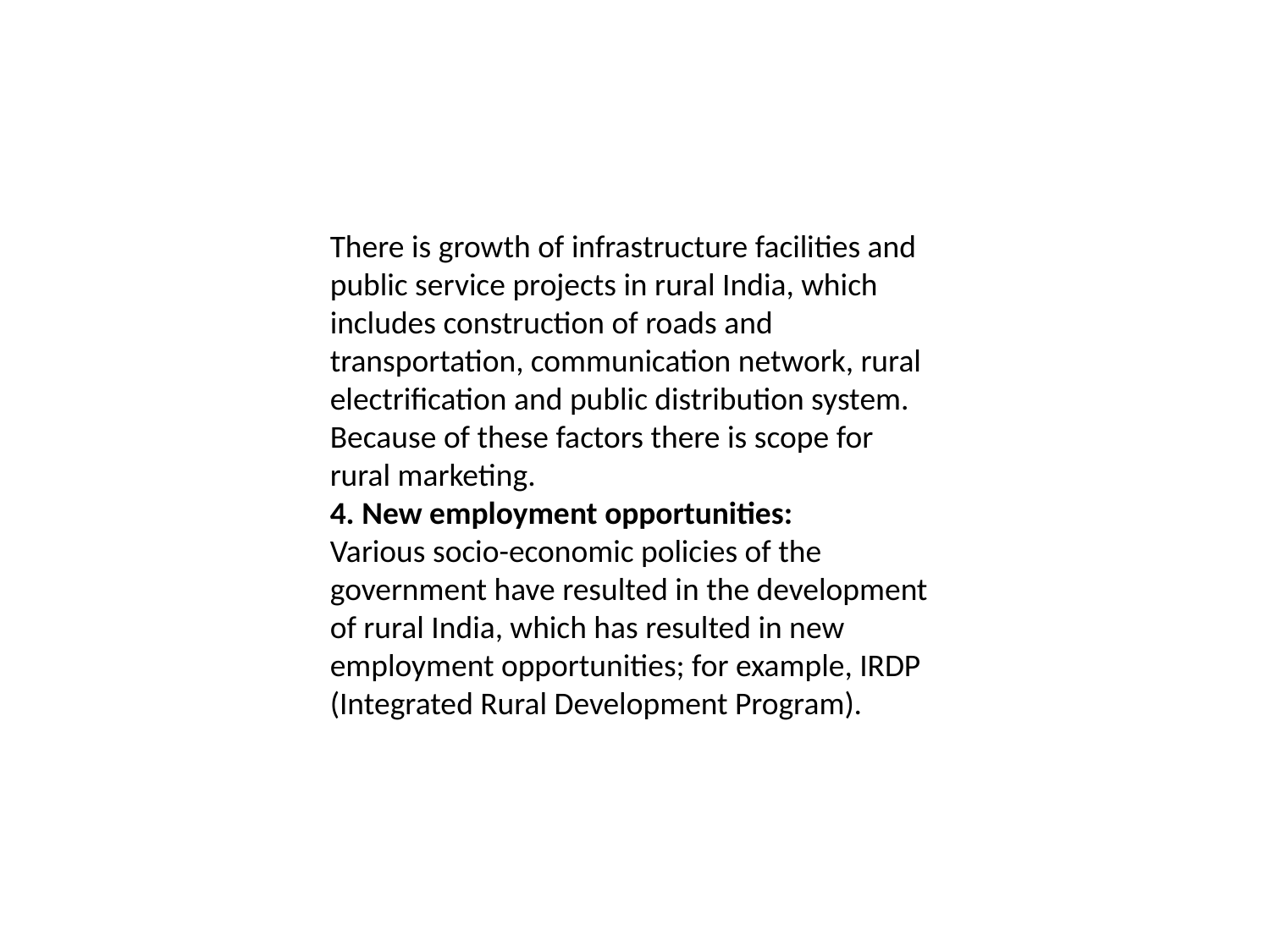

There is growth of infrastructure facilities and public service projects in rural India, which includes construction of roads and transportation, communication network, rural electrification and public distribution system. Because of these factors there is scope for rural marketing.
4. New employment opportunities:
Various socio-economic policies of the government have resulted in the development of rural India, which has resulted in new employment opportunities; for example, IRDP (Integrated Rural Development Program).